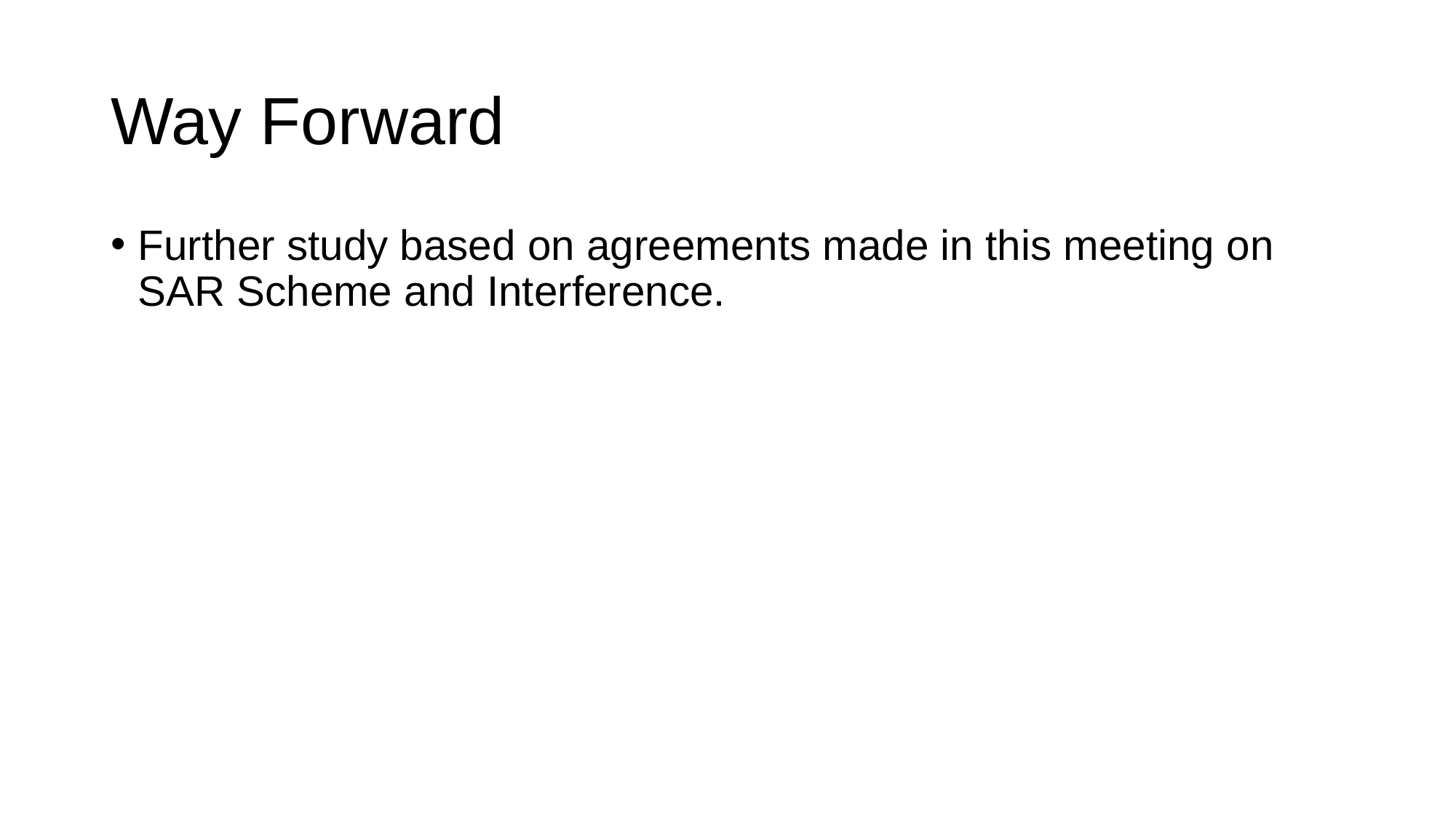

# Way Forward
Further study based on agreements made in this meeting on SAR Scheme and Interference.